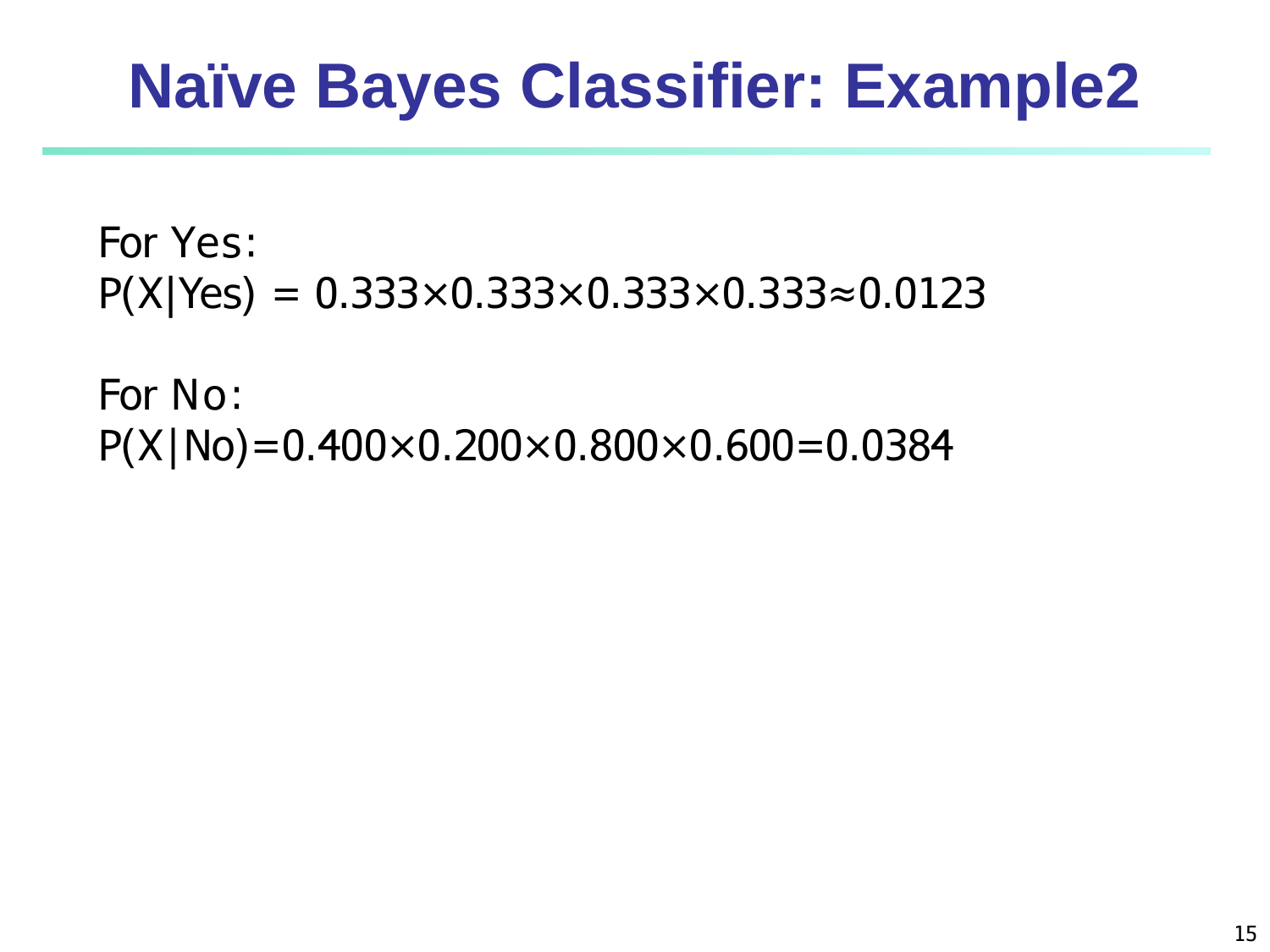

# Naïve Bayes Classifier: Example2
For Yes:
P(X|Yes) = 0.333×0.333×0.333×0.333≈0.0123

For No:
P(X∣No)=0.400×0.200×0.800×0.600=0.0384
15